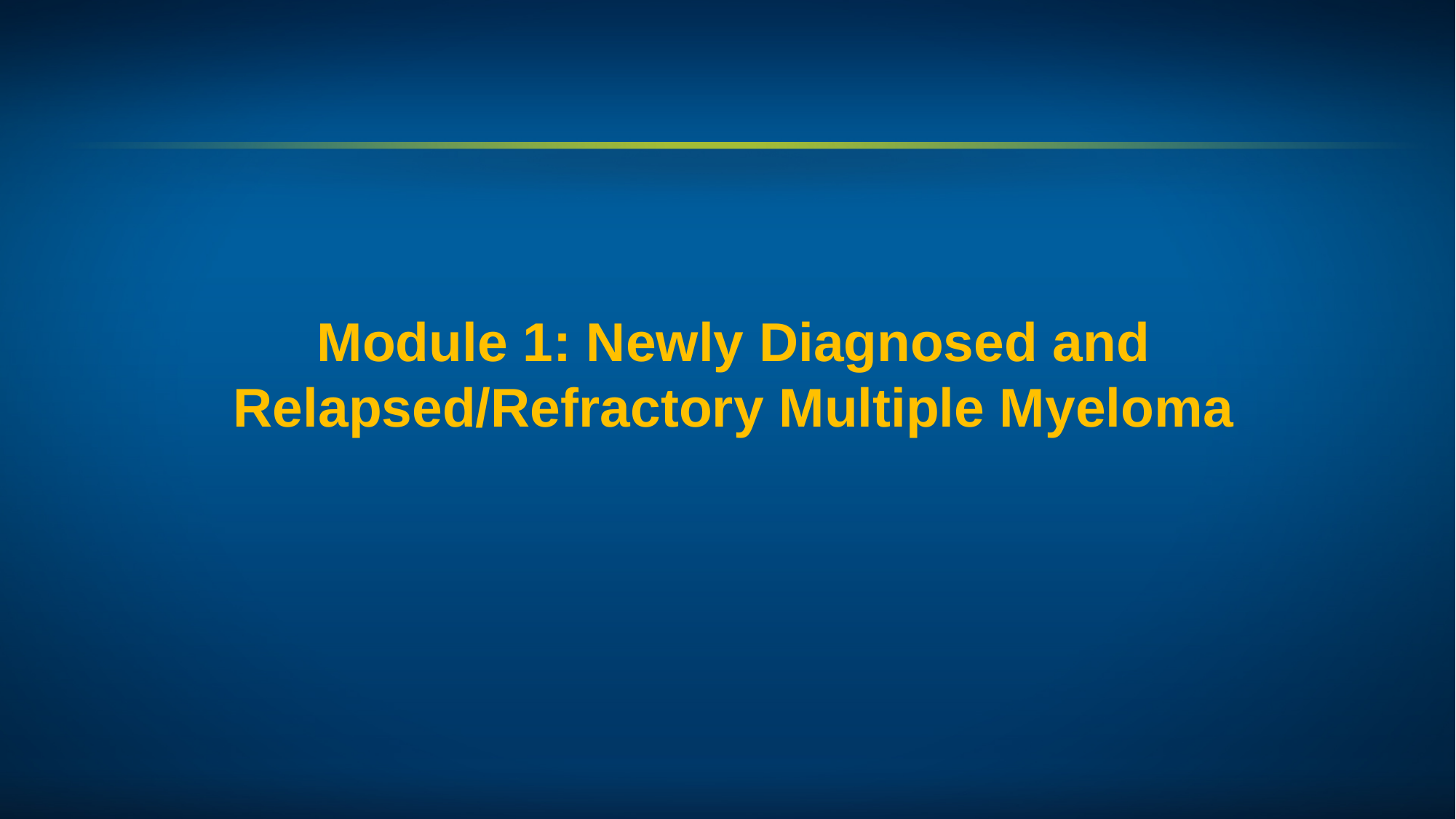

Module 1: Newly Diagnosed and Relapsed/Refractory Multiple Myeloma